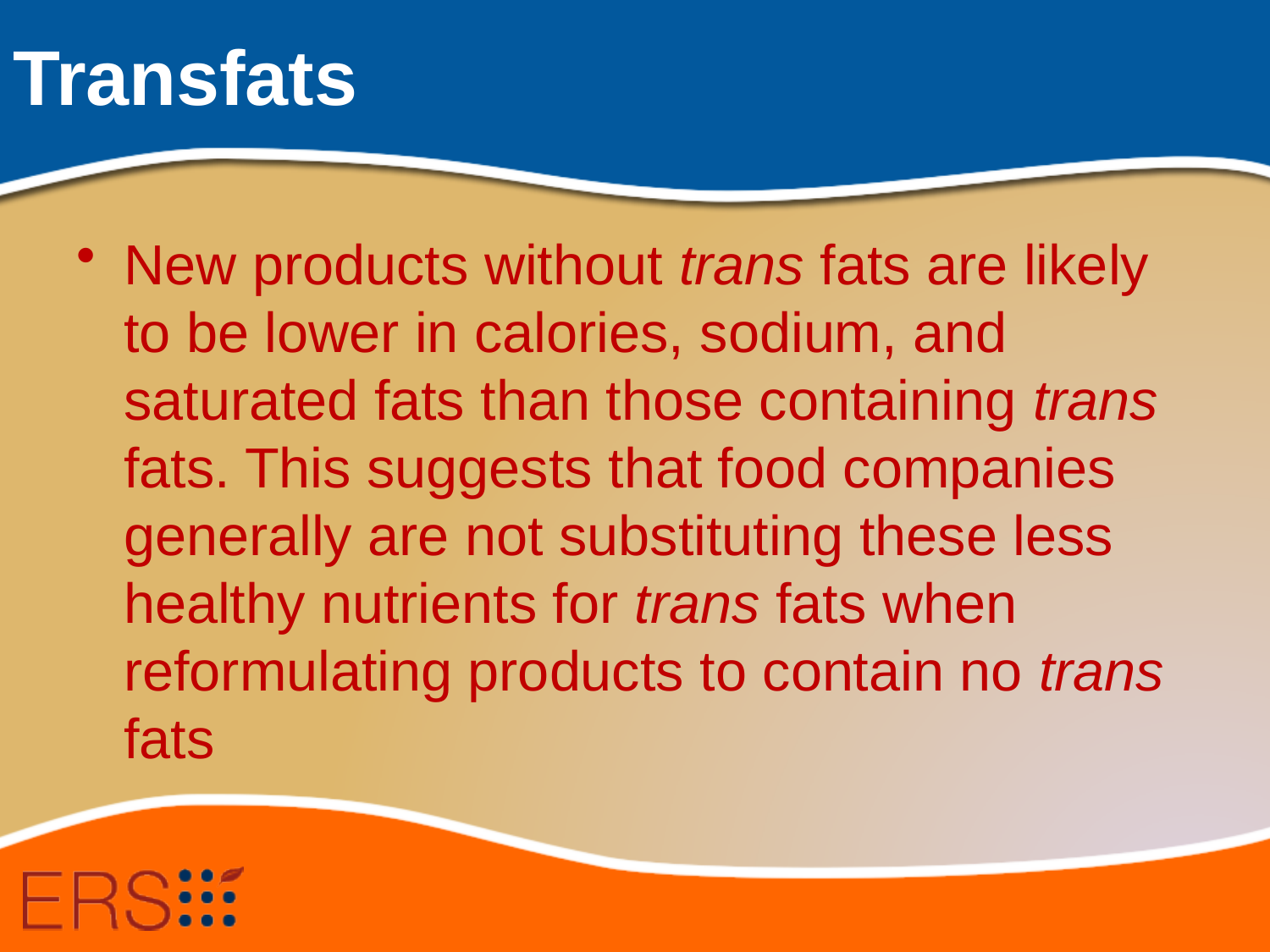

# Transfats
New products without trans fats are likely to be lower in calories, sodium, and saturated fats than those containing trans fats. This suggests that food companies generally are not substituting these less healthy nutrients for trans fats when reformulating products to contain no trans fats